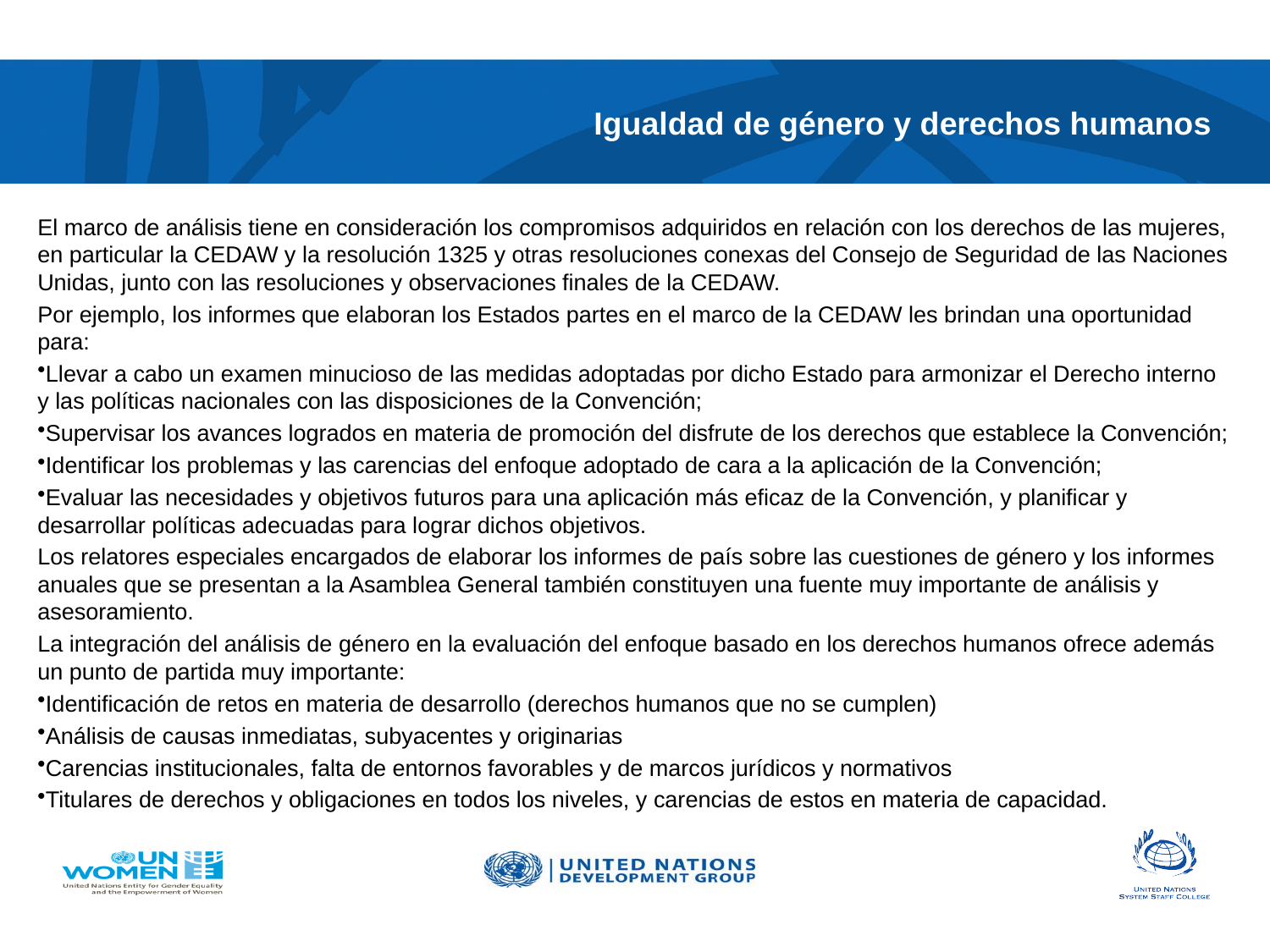

# Igualdad de género y derechos humanos
El marco de análisis tiene en consideración los compromisos adquiridos en relación con los derechos de las mujeres, en particular la CEDAW y la resolución 1325 y otras resoluciones conexas del Consejo de Seguridad de las Naciones Unidas, junto con las resoluciones y observaciones finales de la CEDAW.
Por ejemplo, los informes que elaboran los Estados partes en el marco de la CEDAW les brindan una oportunidad para:
Llevar a cabo un examen minucioso de las medidas adoptadas por dicho Estado para armonizar el Derecho interno y las políticas nacionales con las disposiciones de la Convención;
Supervisar los avances logrados en materia de promoción del disfrute de los derechos que establece la Convención;
Identificar los problemas y las carencias del enfoque adoptado de cara a la aplicación de la Convención;
Evaluar las necesidades y objetivos futuros para una aplicación más eficaz de la Convención, y planificar y desarrollar políticas adecuadas para lograr dichos objetivos.
Los relatores especiales encargados de elaborar los informes de país sobre las cuestiones de género y los informes anuales que se presentan a la Asamblea General también constituyen una fuente muy importante de análisis y asesoramiento.
La integración del análisis de género en la evaluación del enfoque basado en los derechos humanos ofrece además un punto de partida muy importante:
Identificación de retos en materia de desarrollo (derechos humanos que no se cumplen)
Análisis de causas inmediatas, subyacentes y originarias
Carencias institucionales, falta de entornos favorables y de marcos jurídicos y normativos
Titulares de derechos y obligaciones en todos los niveles, y carencias de estos en materia de capacidad.